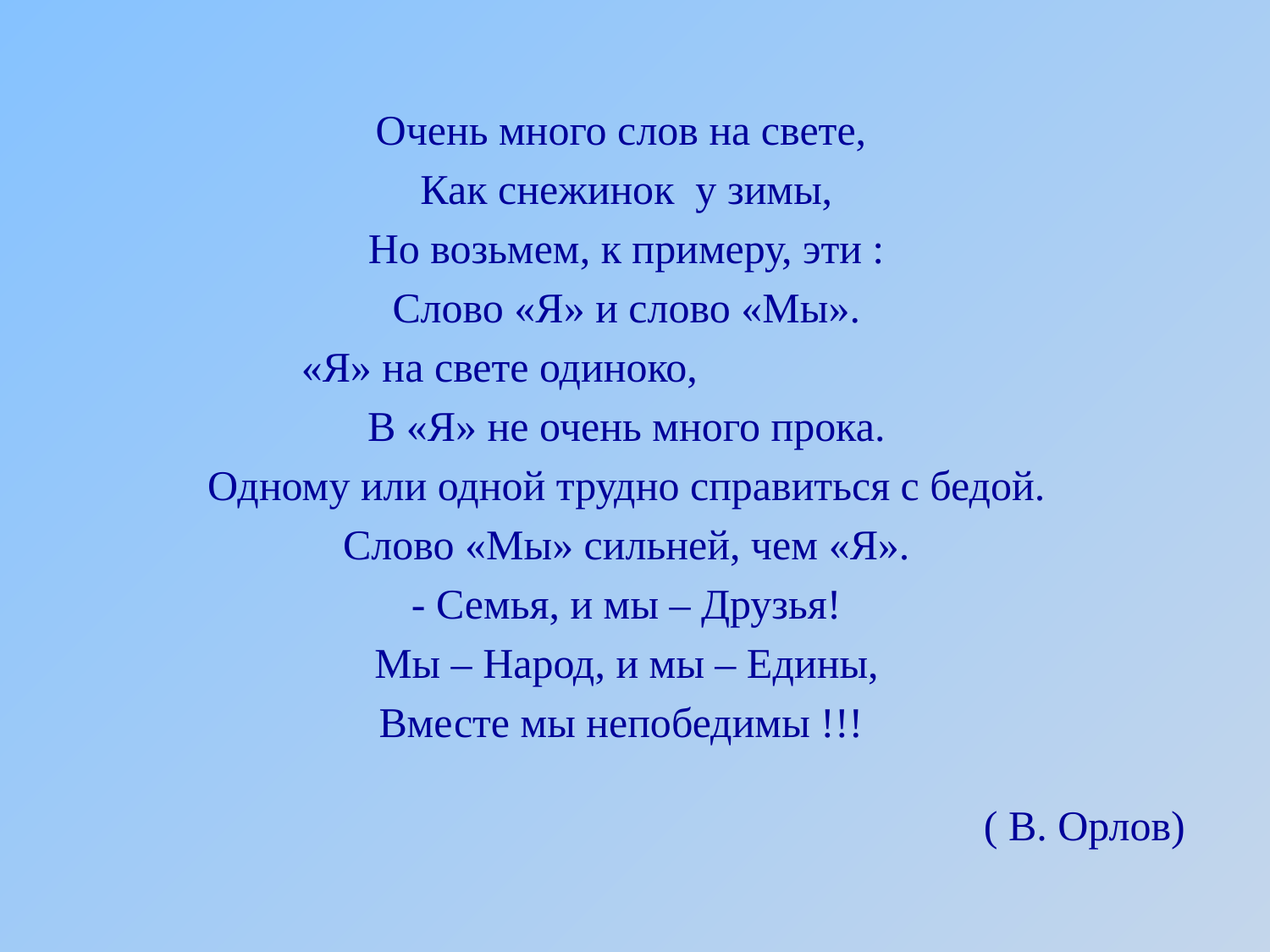

Очень много слов на свете,
Как снежинок  у зимы,
Но возьмем, к примеру, эти :
Слово «Я» и слово «Мы».
«Я» на свете одиноко,
В «Я» не очень много прока.
Одному или одной трудно справиться с бедой.
Слово «Мы» сильней, чем «Я».
- Семья, и мы – Друзья!
Мы – Народ, и мы – Едины,
Вместе мы непобедимы !!!

( В. Орлов)